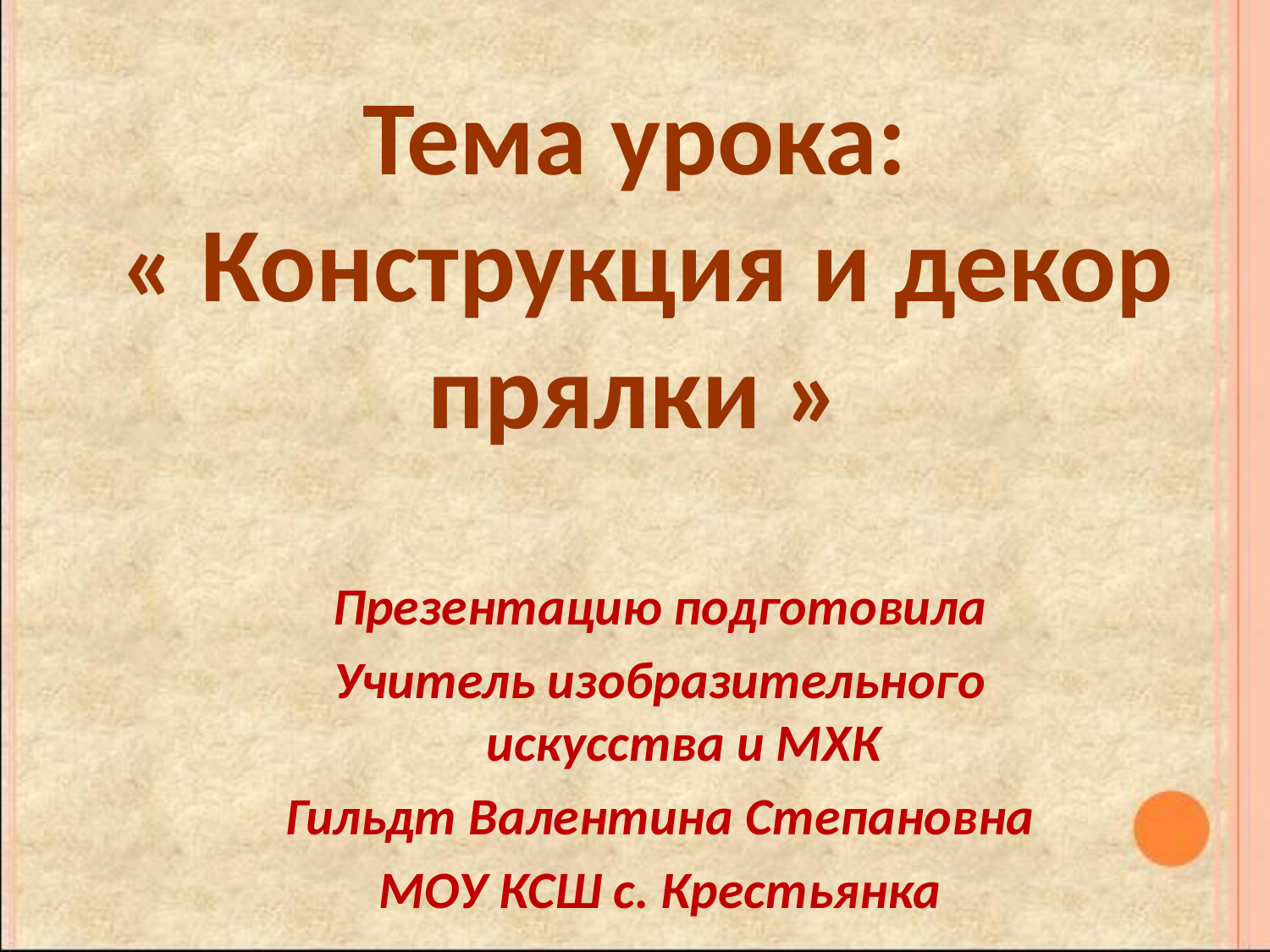

# Тема урока: « Конструкция и декор прялки »
Презентацию подготовила
Учитель изобразительного искусства и МХК
Гильдт Валентина Степановна
МОУ КСШ с. Крестьянка